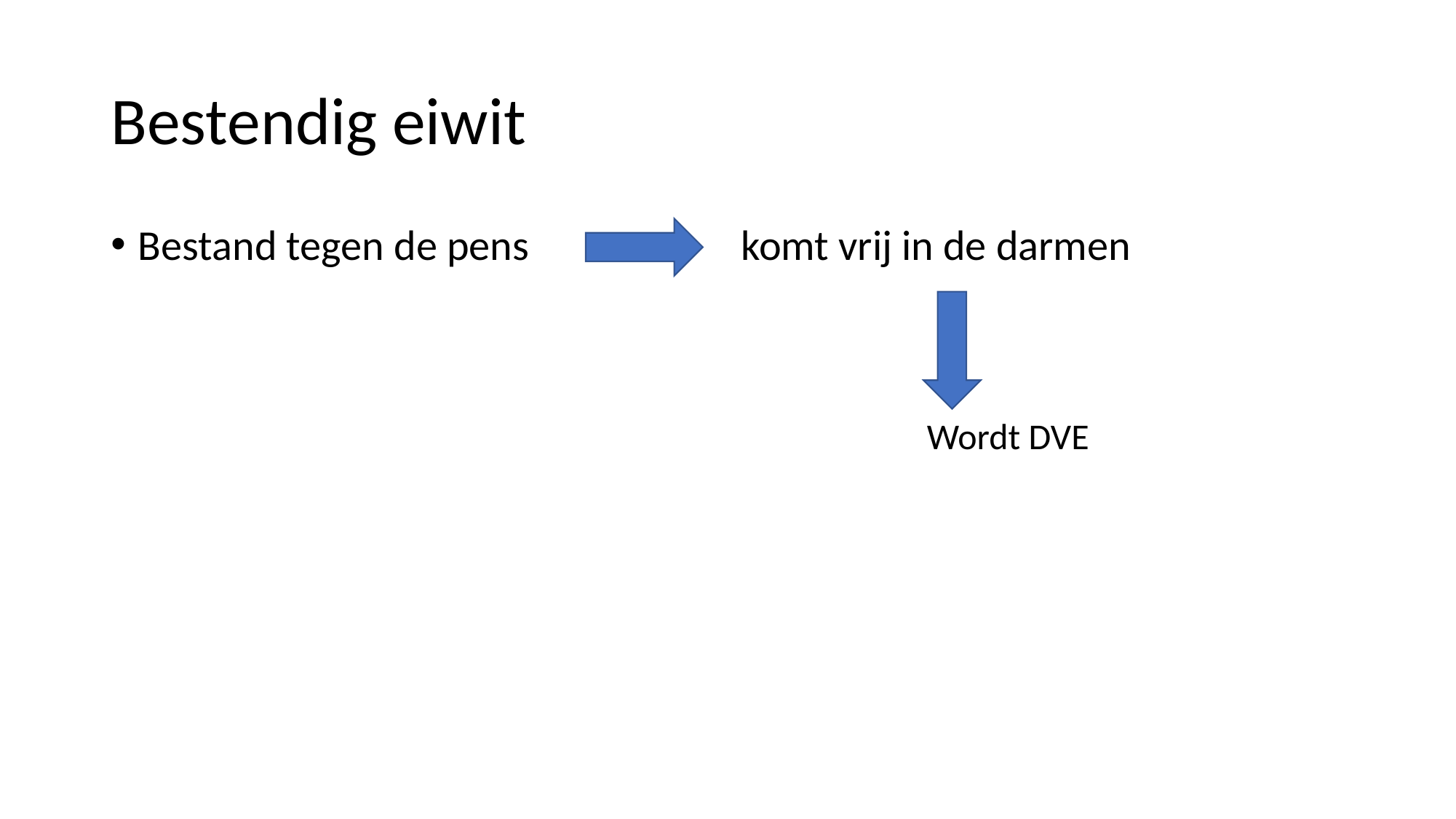

# Bestendig eiwit
Bestand tegen de pens                      komt vrij in de darmen

Wordt DVE